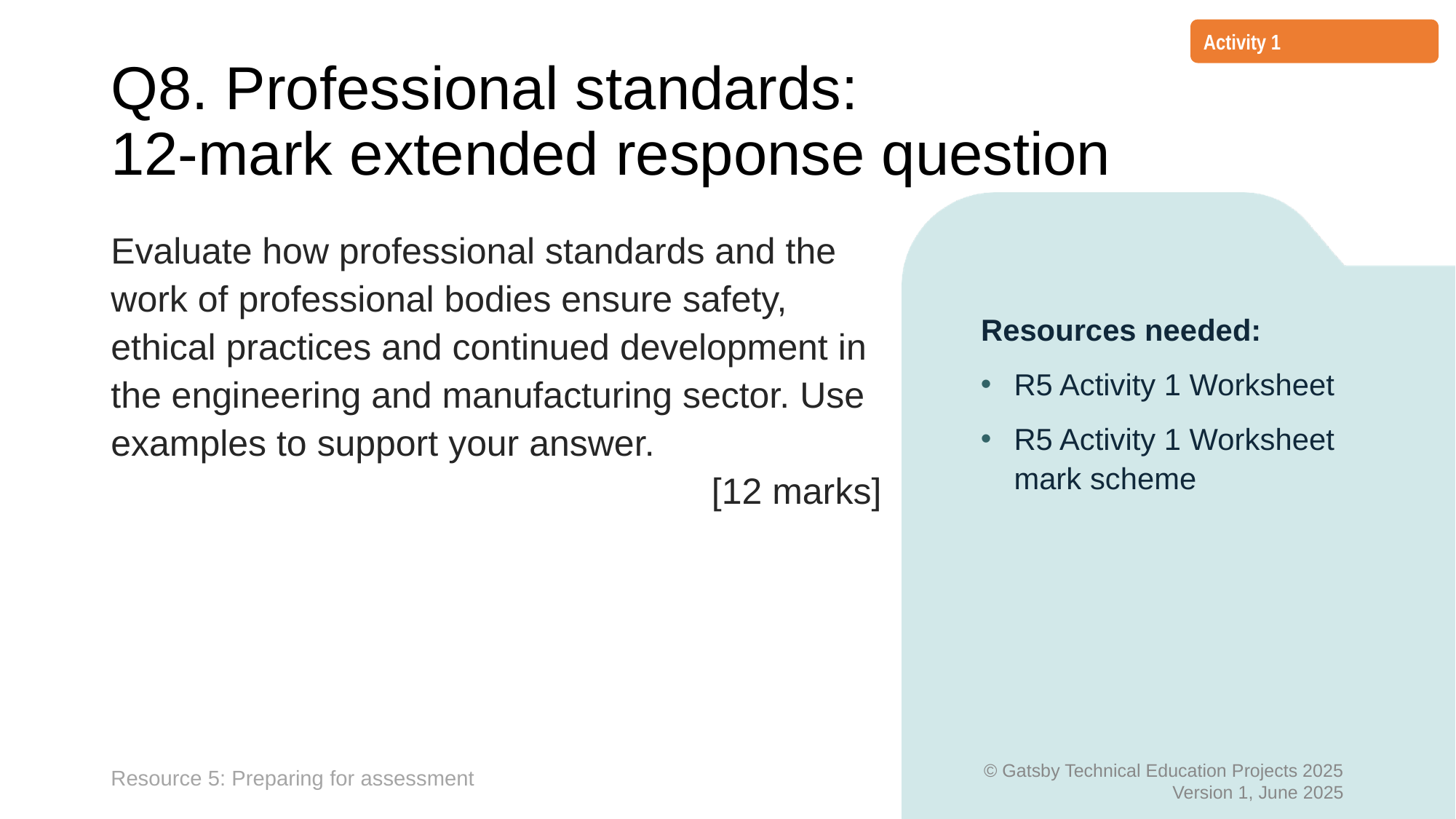

Activity 1
# Q8. Professional standards: 12-mark extended response question
Evaluate how professional standards and the work of professional bodies ensure safety, ethical practices and continued development in the engineering and manufacturing sector. Use examples to support your answer.
[12 marks]

Resources needed:
R5 Activity 1 Worksheet
R5 Activity 1 Worksheet mark scheme
Resource 5: Preparing for assessment